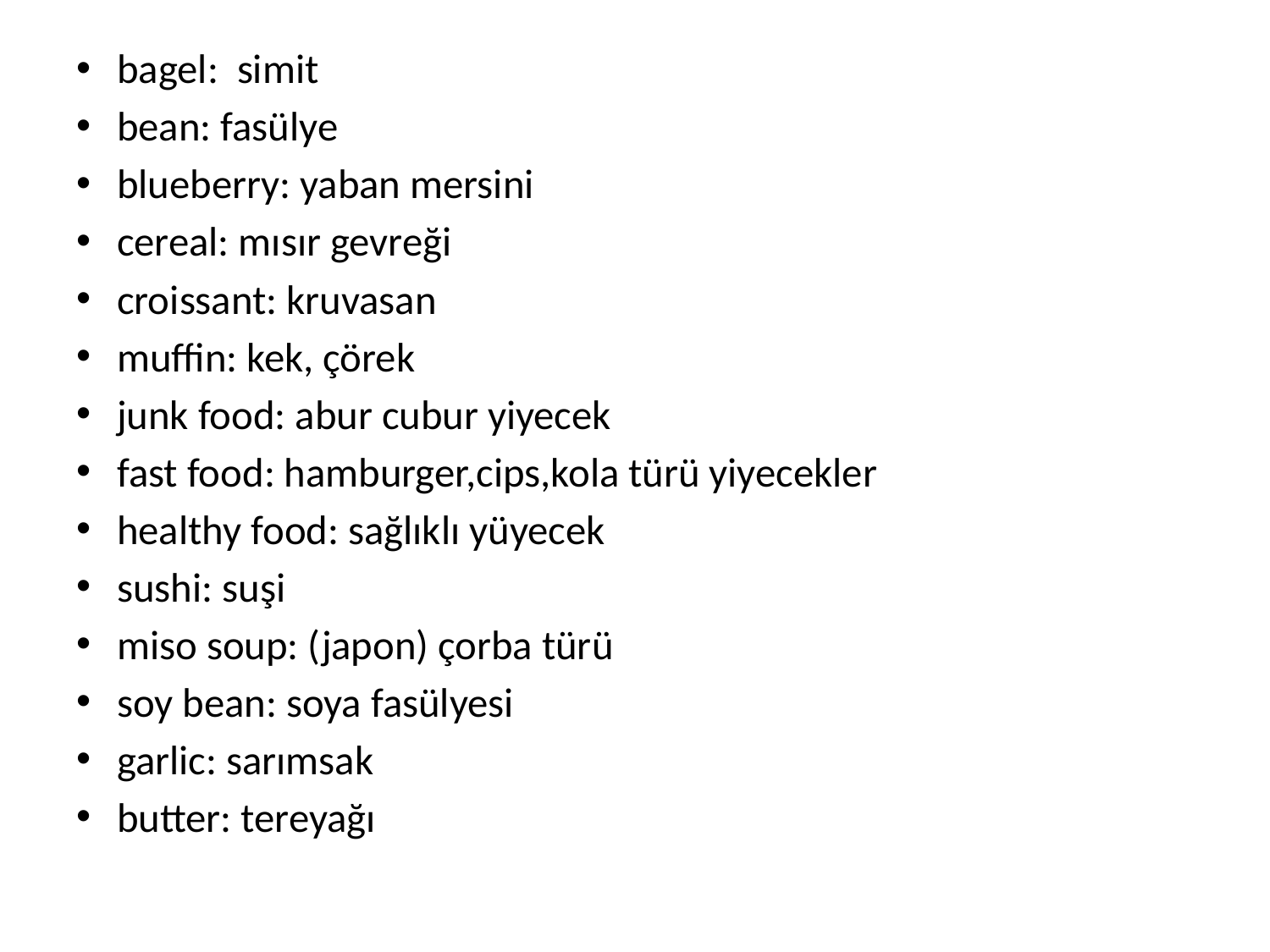

bagel:  simit
bean: fasülye
blueberry: yaban mersini
cereal: mısır gevreği
croissant: kruvasan
muffin: kek, çörek
junk food: abur cubur yiyecek
fast food: hamburger,cips,kola türü yiyecekler
healthy food: sağlıklı yüyecek
sushi: suşi
miso soup: (japon) çorba türü
soy bean: soya fasülyesi
garlic: sarımsak
butter: tereyağı